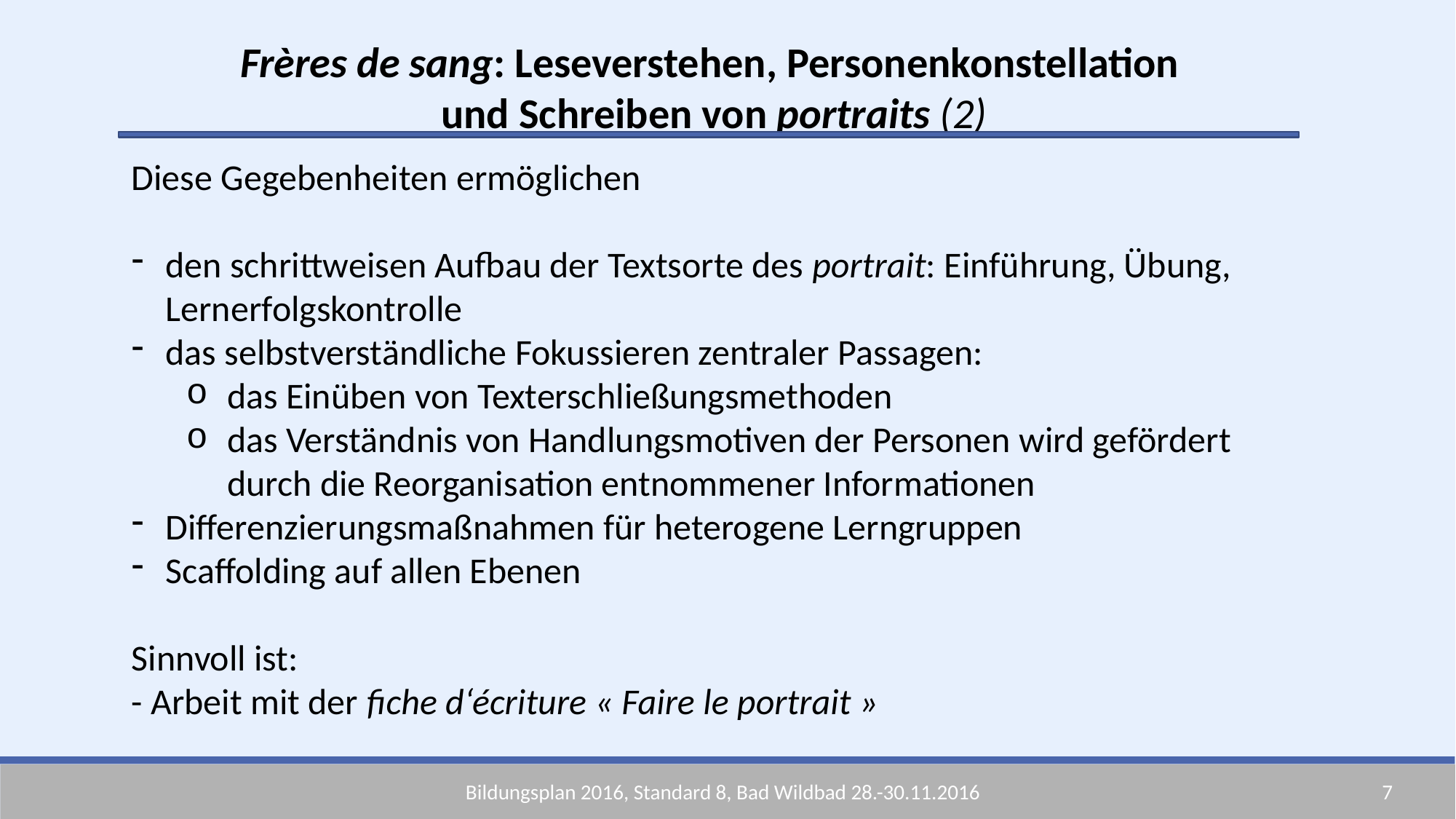

Frères de sang: Leseverstehen, Personenkonstellation
und Schreiben von portraits (2)

Diese Gegebenheiten ermöglichen

den schrittweisen Aufbau der Textsorte des portrait: Einführung, Übung, Lernerfolgskontrolle
das selbstverständliche Fokussieren zentraler Passagen:
das Einüben von Texterschließungsmethoden
das Verständnis von Handlungsmotiven der Personen wird gefördert durch die Reorganisation entnommener Informationen
Differenzierungsmaßnahmen für heterogene Lerngruppen
Scaffolding auf allen Ebenen

Sinnvoll ist:
- Arbeit mit der fiche d‘écriture « Faire le portrait »